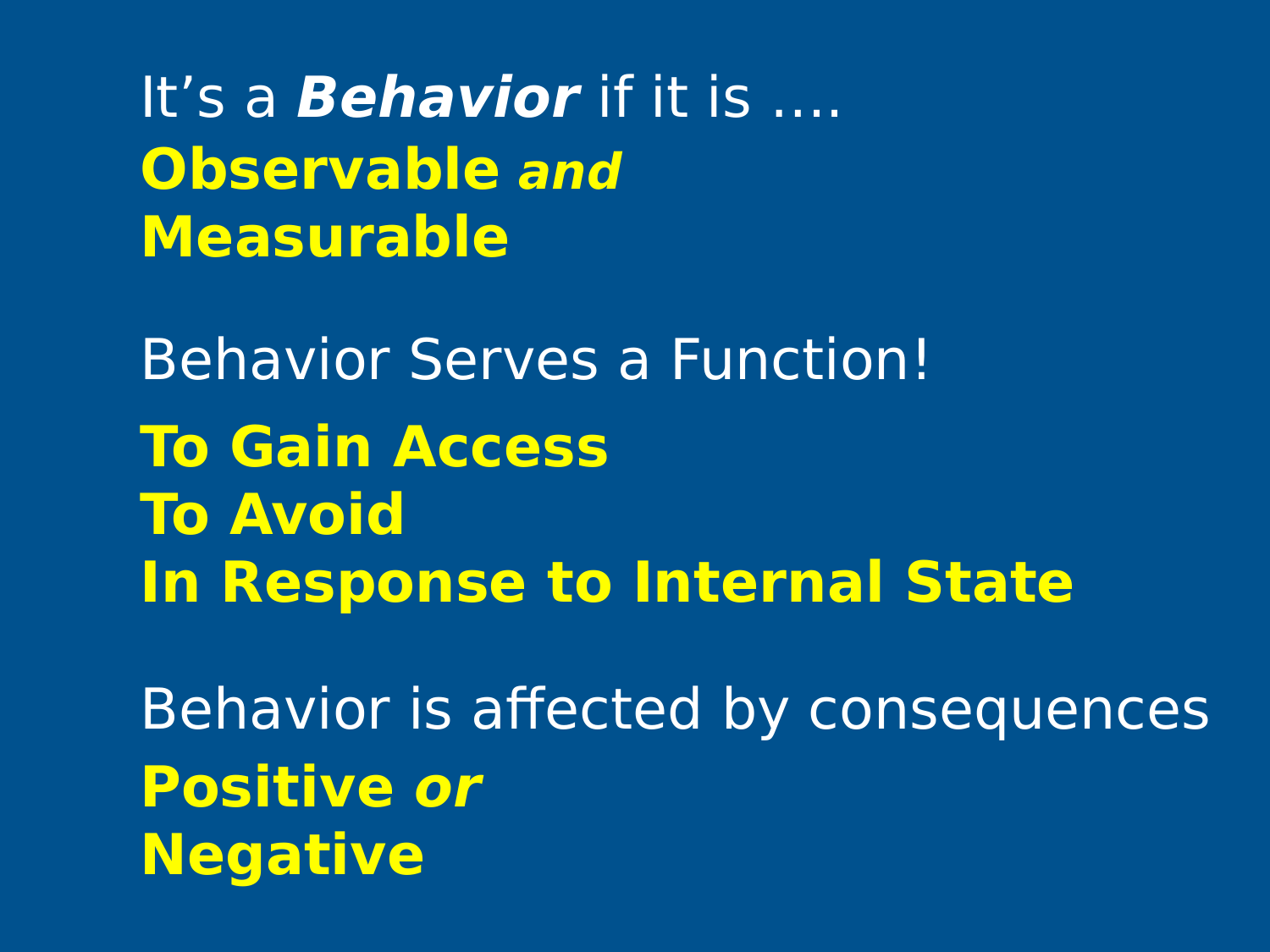

# It’s a Behavior if it is ….
Observable and
Measurable
Behavior Serves a Function!
To Gain Access
To Avoid
In Response to Internal State
Behavior is affected by consequences
Positive or
Negative